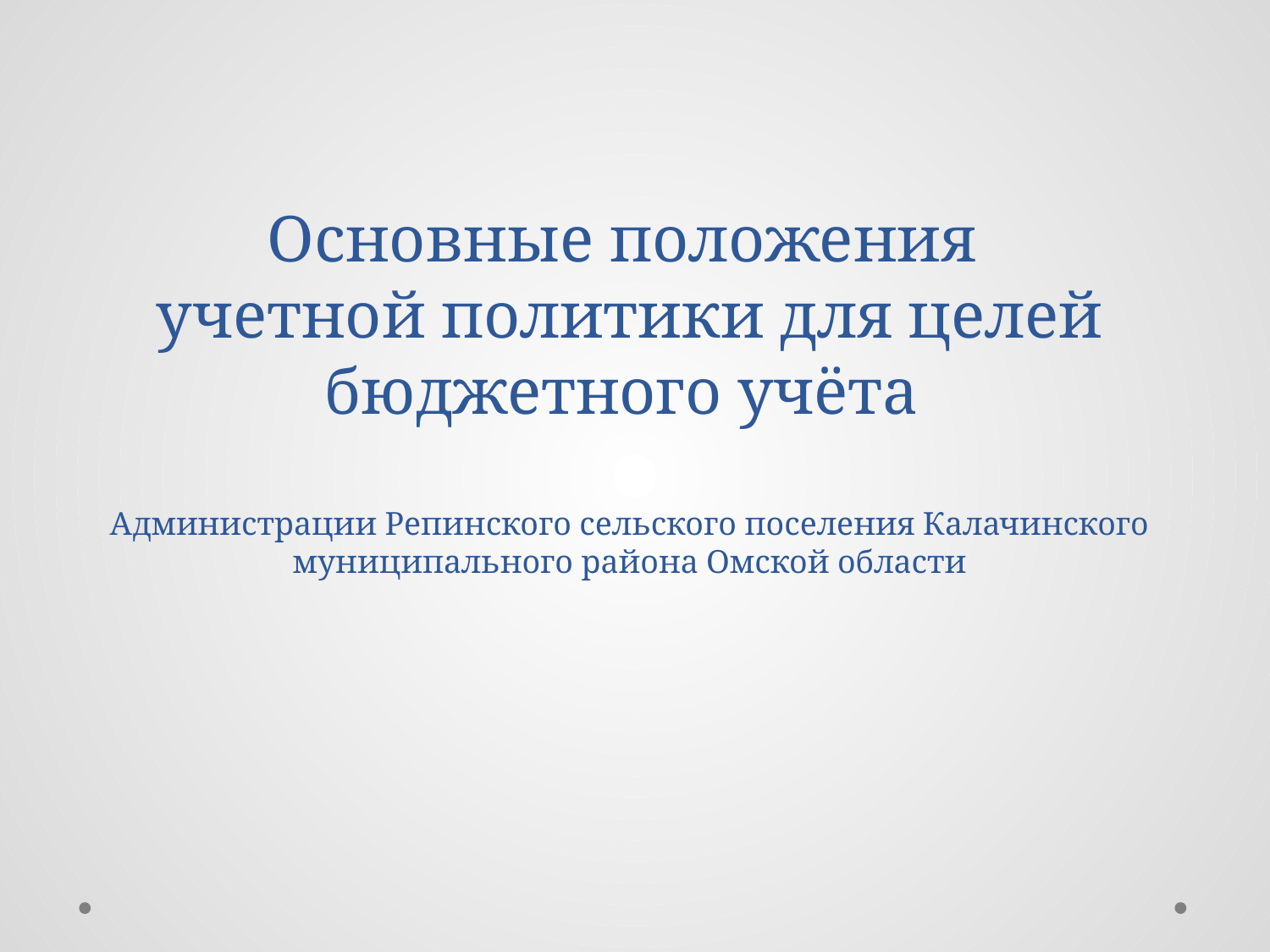

# Основные положения учетной политики для целей бюджетного учёта Администрации Репинского сельского поселения Калачинского муниципального района Омской области